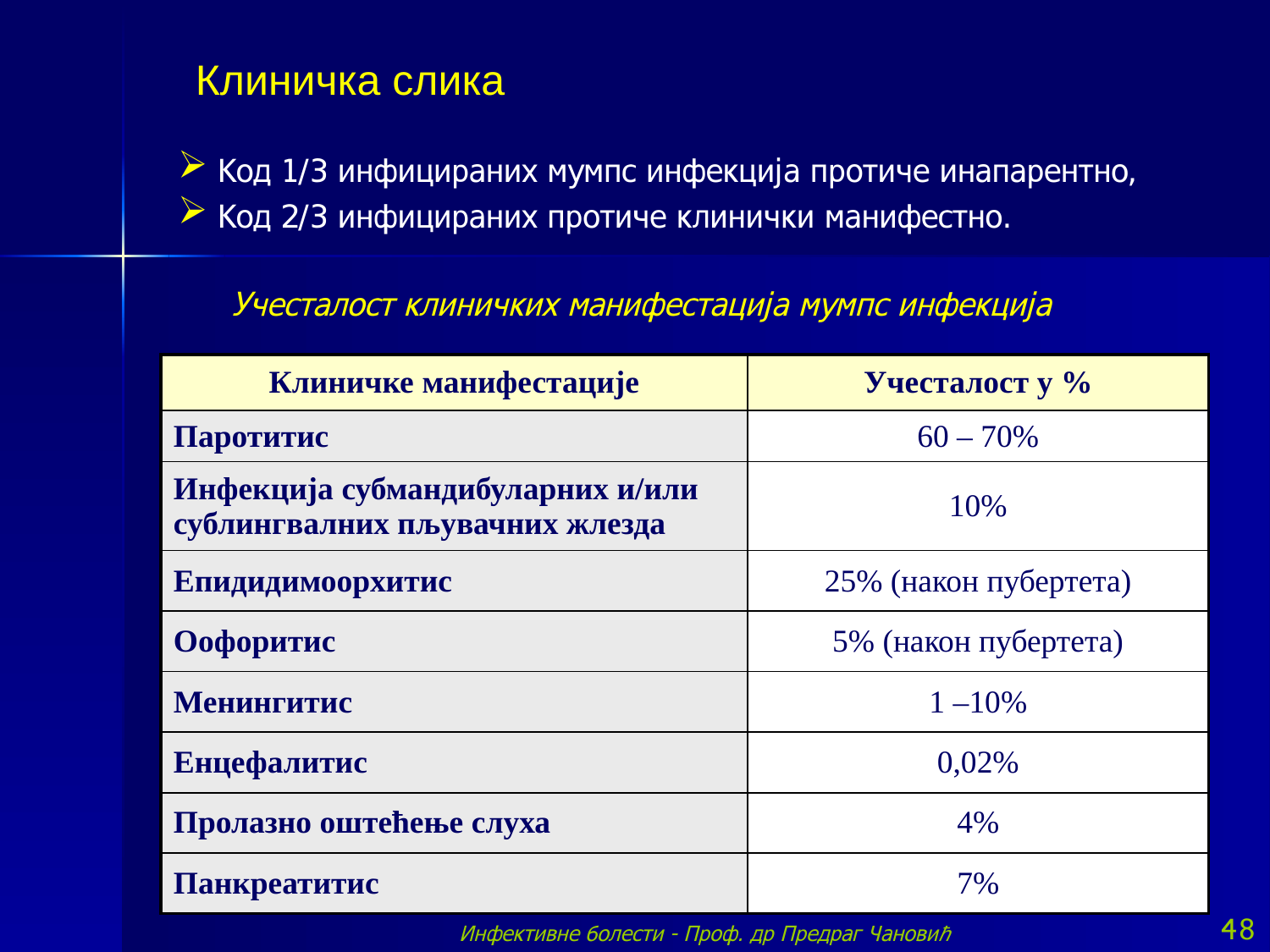

Клиничка слика
 Код 1/3 инфицираних мумпс инфекција протиче инапарентно,
 Код 2/3 инфицираних протиче клинички манифестно.
Учесталост клиничких манифестација мумпс инфекција
| Клиничке манифестације | Учесталост у % |
| --- | --- |
| Паротитис | 60 – 70% |
| Инфекција субмандибуларних и/или сублингвалних пљувачних жлезда | 10% |
| Епидидимоорхитис | 25% (након пубертета) |
| Оофоритис | 5% (након пубертета) |
| Менингитис | 1 –10% |
| Енцефалитис | 0,02% |
| Пролазно оштећење слуха | 4% |
| Панкреатитис | 7% |
Инфективне болести - Проф. др Предраг Чановић
48